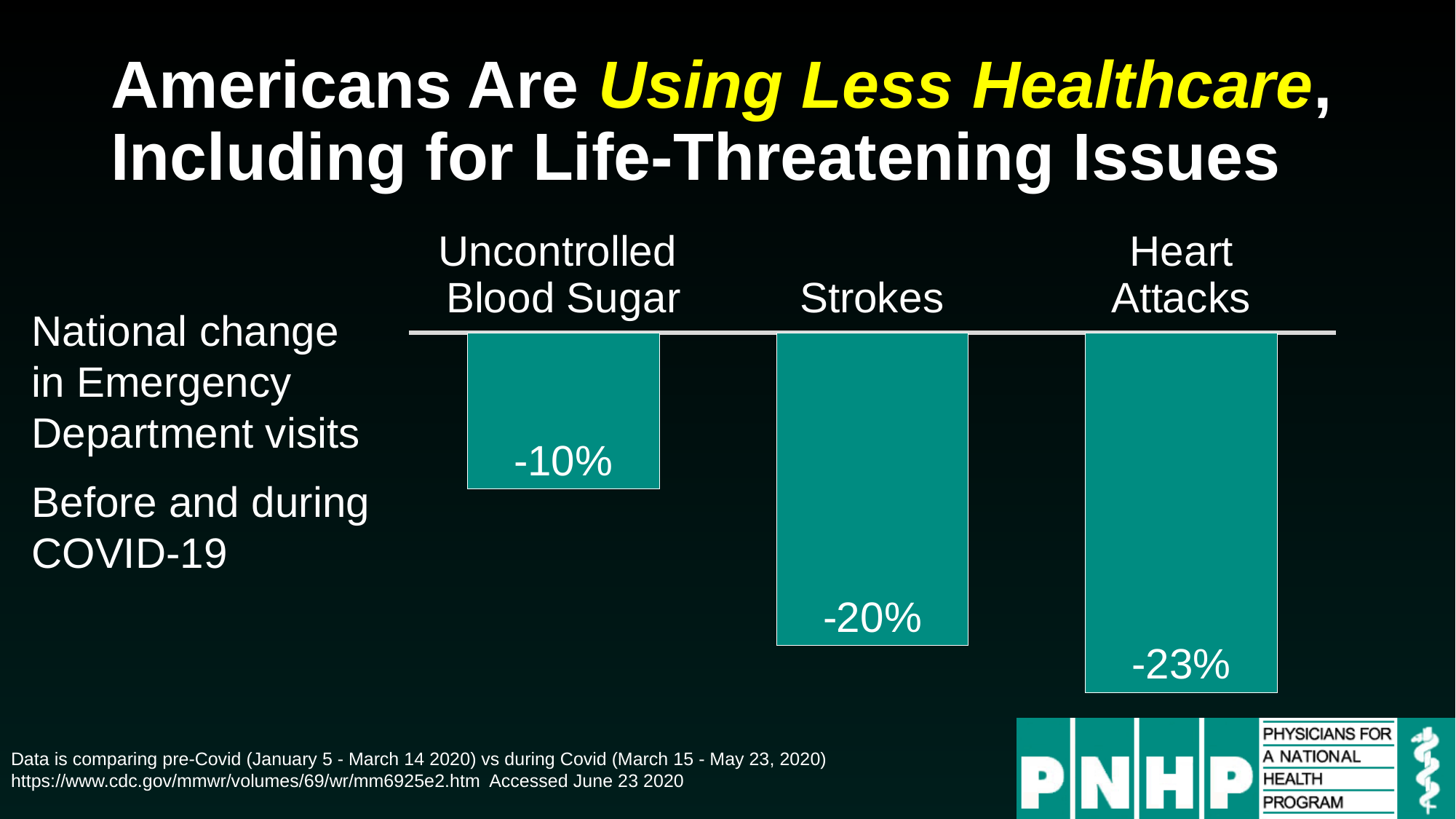

# Americans Are Using Less Healthcare, Including for Life-Threatening Issues

### Chart

| Category | Series 1 |
|---|---|
| Uncontrolled
Blood Sugar | -0.1 |
| Strokes | -0.2 |
| Heart
Attacks | -0.23 |
National change
in Emergency Department visits
Before and during COVID-19
Data is comparing pre-Covid (January 5 - March 14 2020) vs during Covid (March 15 - May 23, 2020)
https://www.cdc.gov/mmwr/volumes/69/wr/mm6925e2.htm  Accessed June 23 2020